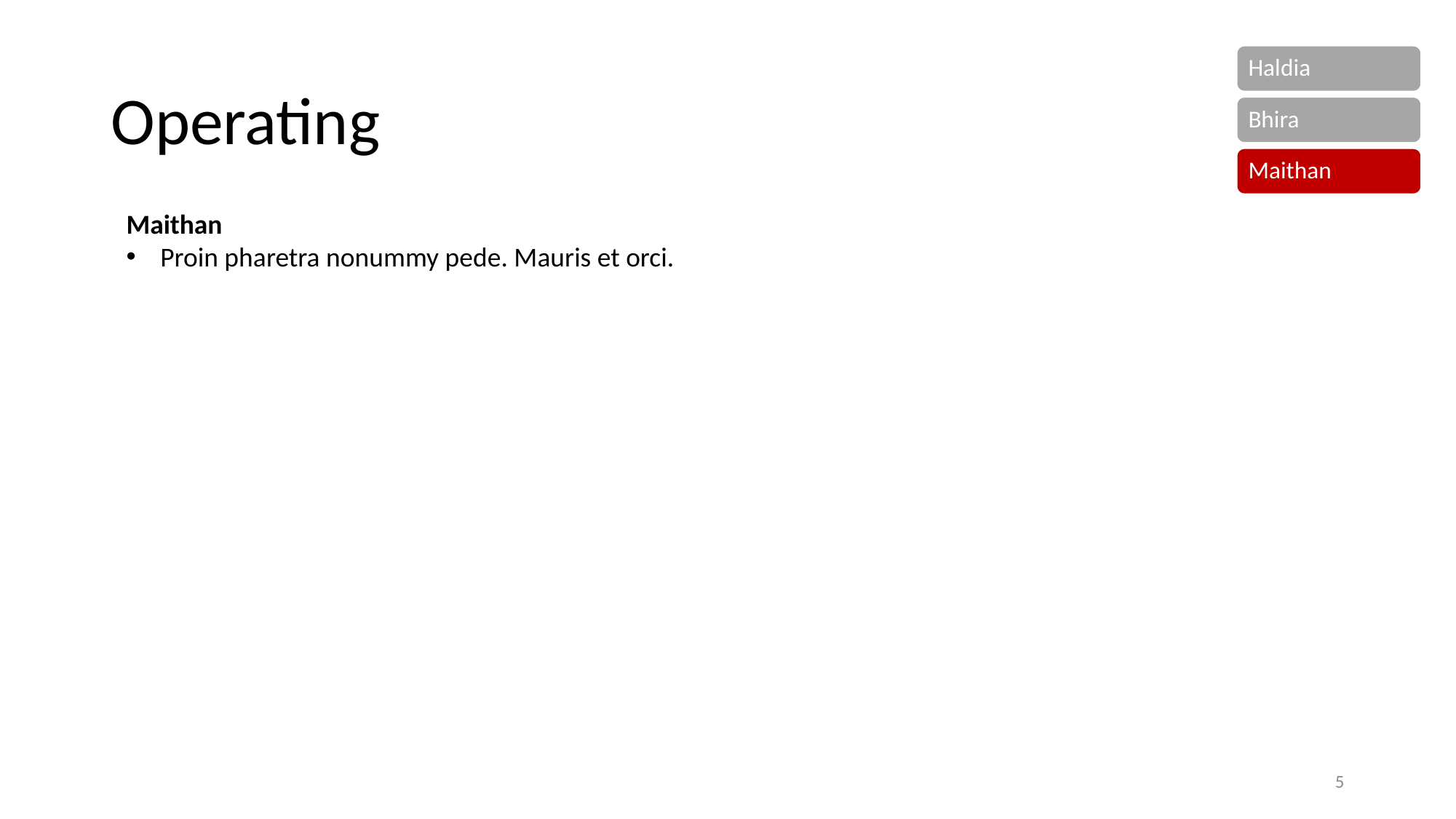

# Operating
Maithan
Proin pharetra nonummy pede. Mauris et orci.
5